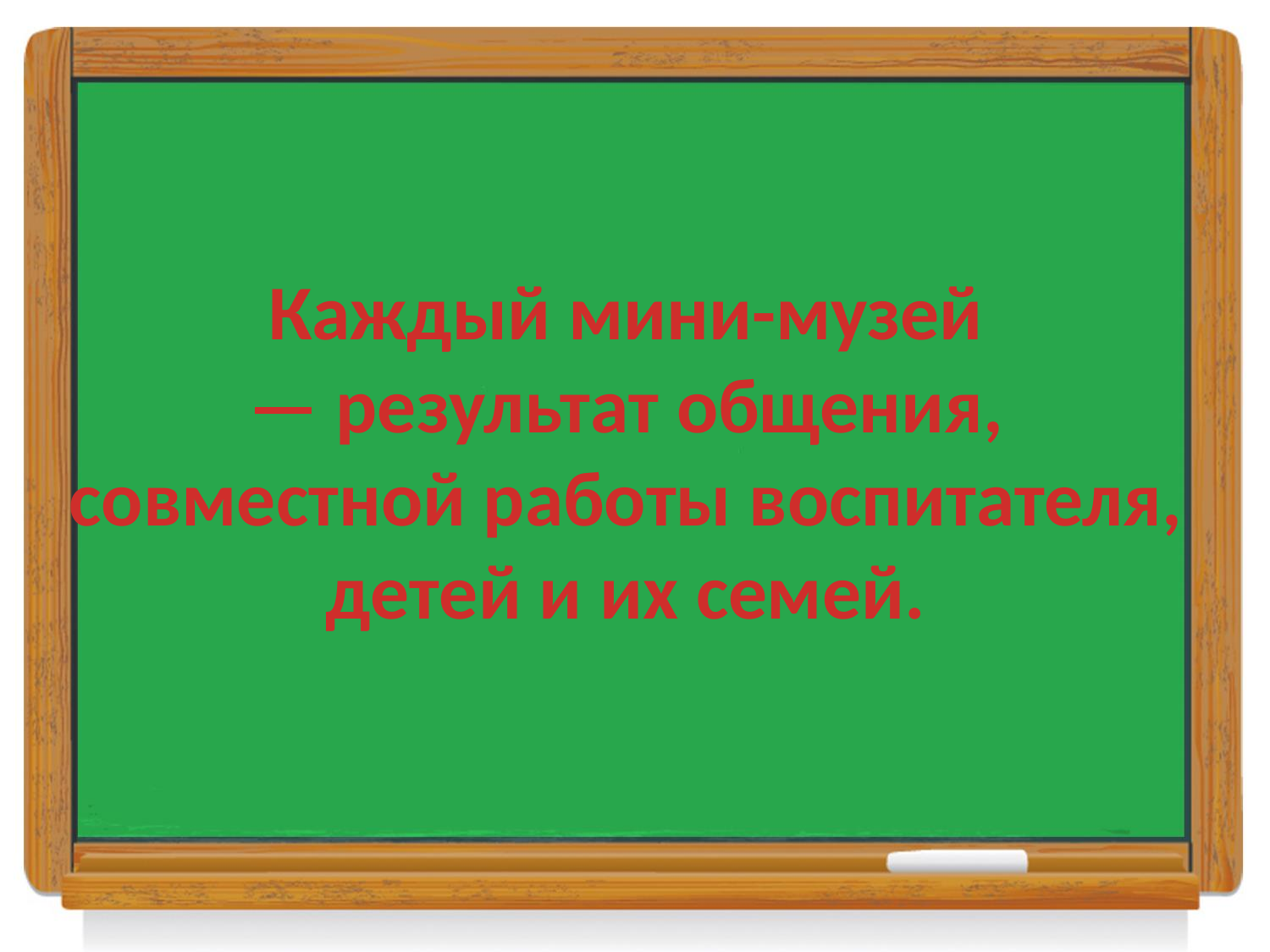

Каждый мини-музей
— результат общения,
совместной работы воспитателя,
детей и их семей.